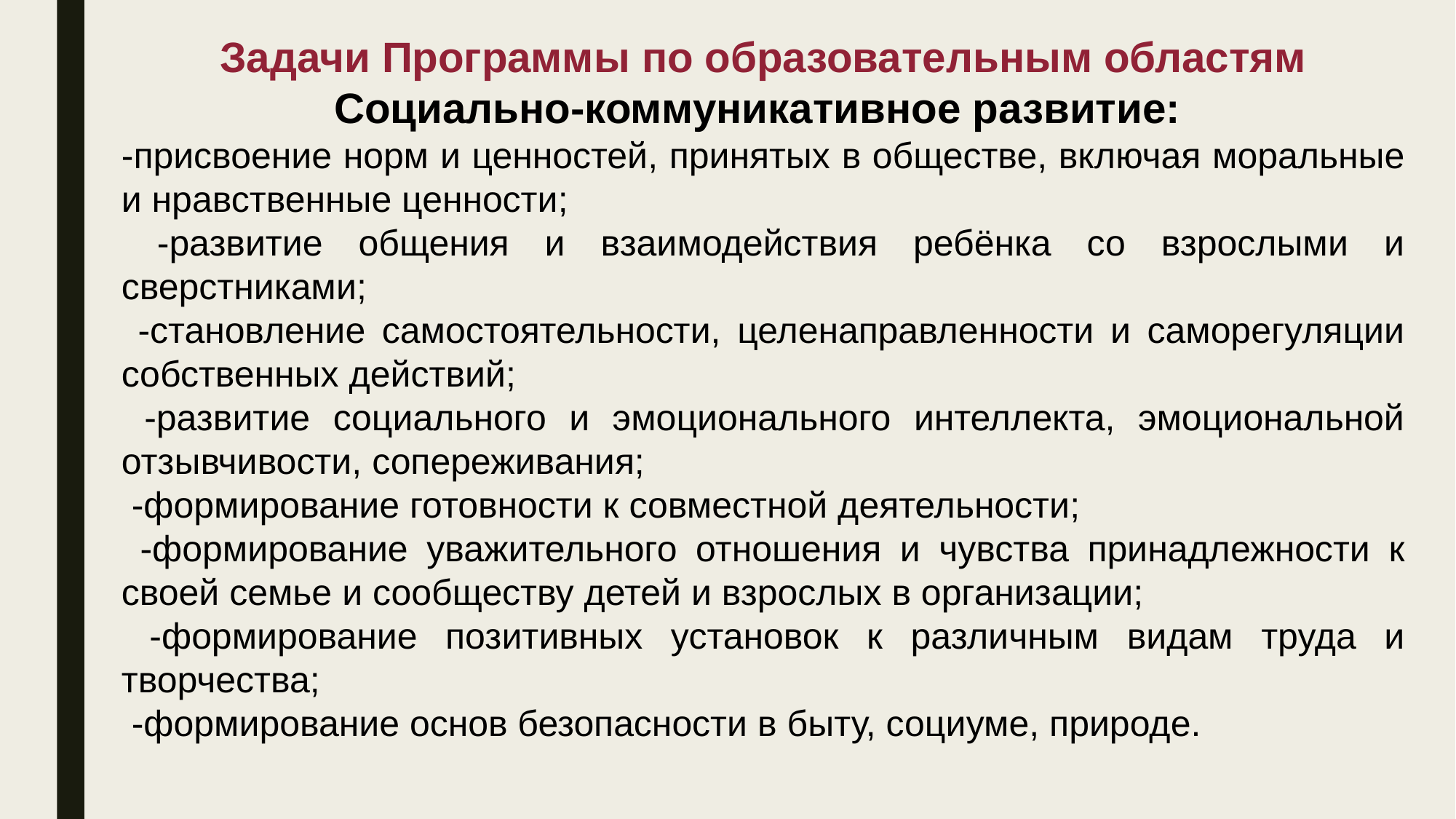

Задачи Программы по образовательным областям
Социально-коммуникативное развитие:
-присвоение норм и ценностей, принятых в обществе, включая моральные и нравственные ценности;
 -развитие общения и взаимодействия ребёнка со взрослыми и сверстниками;
 -становление самостоятельности, целенаправленности и саморегуляции собственных действий;
 -развитие социального и эмоционального интеллекта, эмоциональной отзывчивости, сопереживания;
 -формирование готовности к совместной деятельности;
 -формирование уважительного отношения и чувства принадлежности к своей семье и сообществу детей и взрослых в организации;
 -формирование позитивных установок к различным видам труда и творчества;
 -формирование основ безопасности в быту, социуме, природе.